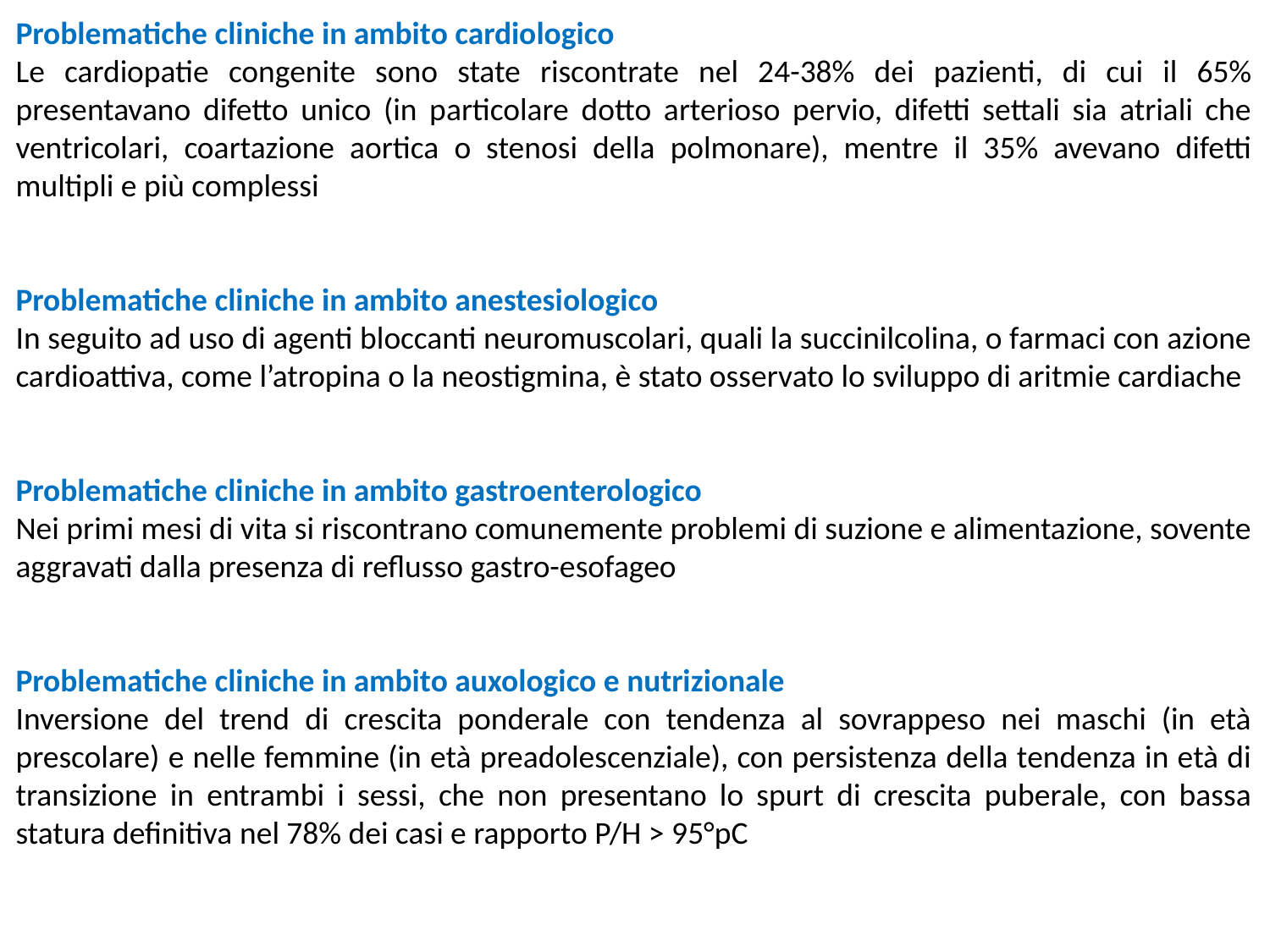

Problematiche cliniche in ambito cardiologico
Le cardiopatie congenite sono state riscontrate nel 24-38% dei pazienti, di cui il 65% presentavano difetto unico (in particolare dotto arterioso pervio, difetti settali sia atriali che ventricolari, coartazione aortica o stenosi della polmonare), mentre il 35% avevano difetti multipli e più complessi

Problematiche cliniche in ambito anestesiologico
In seguito ad uso di agenti bloccanti neuromuscolari, quali la succinilcolina, o farmaci con azione cardioattiva, come l’atropina o la neostigmina, è stato osservato lo sviluppo di aritmie cardiache

Problematiche cliniche in ambito gastroenterologico
Nei primi mesi di vita si riscontrano comunemente problemi di suzione e alimentazione, sovente aggravati dalla presenza di reflusso gastro-esofageo

Problematiche cliniche in ambito auxologico e nutrizionale
Inversione del trend di crescita ponderale con tendenza al sovrappeso nei maschi (in età prescolare) e nelle femmine (in età preadolescenziale), con persistenza della tendenza in età di transizione in entrambi i sessi, che non presentano lo spurt di crescita puberale, con bassa statura definitiva nel 78% dei casi e rapporto P/H > 95°pC